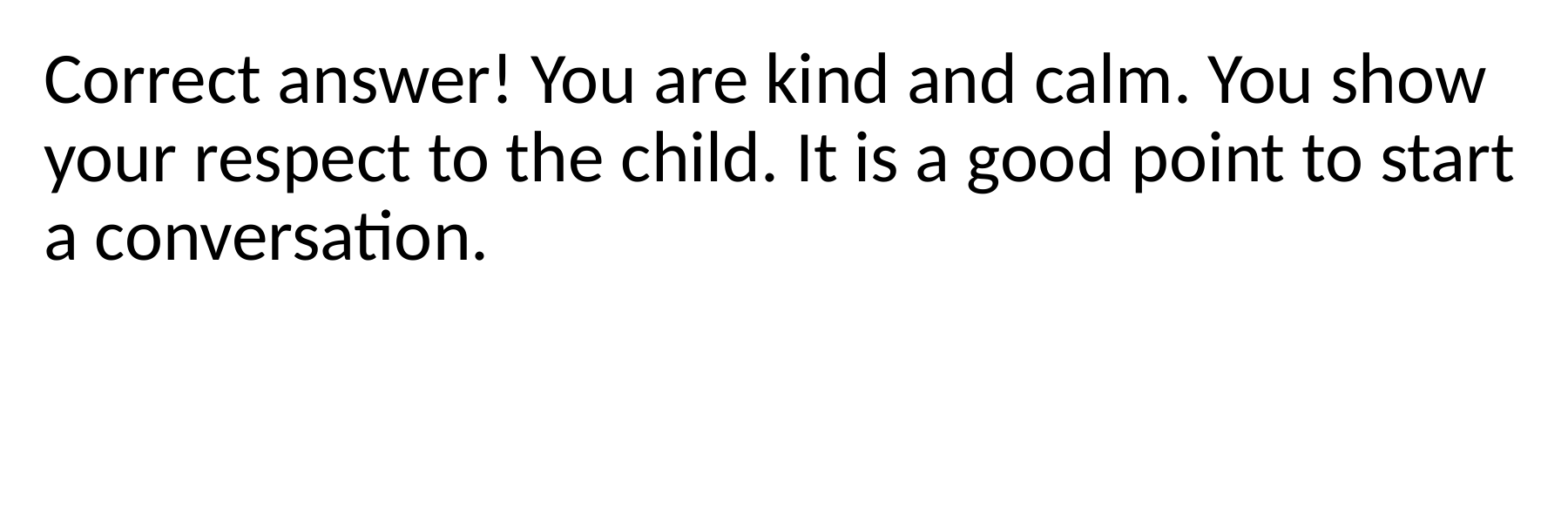

Correct answer! You are kind and calm. You show your respect to the child. It is a good point to start a conversation.